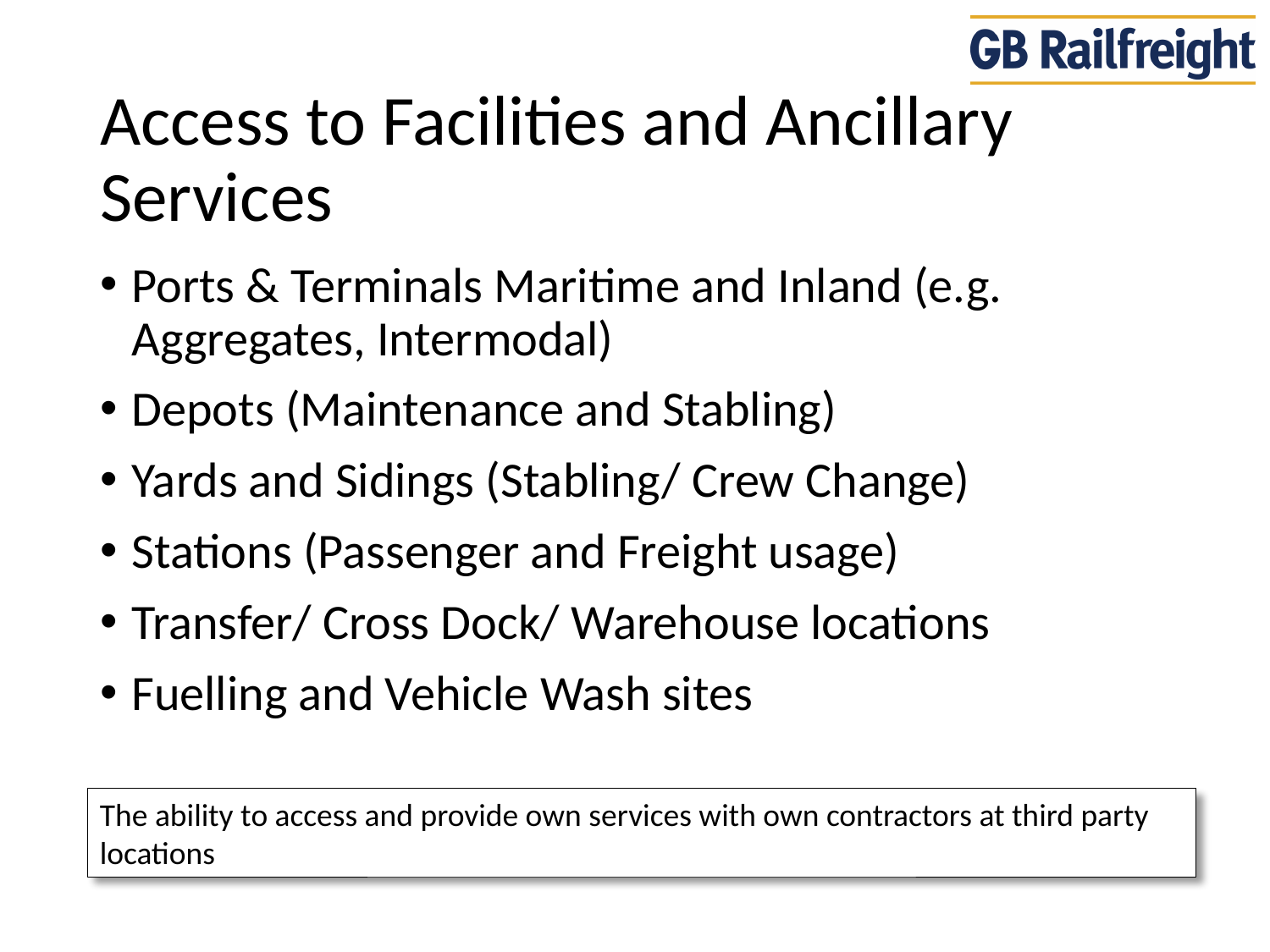

# Access to Facilities and Ancillary Services
Ports & Terminals Maritime and Inland (e.g. Aggregates, Intermodal)
Depots (Maintenance and Stabling)
Yards and Sidings (Stabling/ Crew Change)
Stations (Passenger and Freight usage)
Transfer/ Cross Dock/ Warehouse locations
Fuelling and Vehicle Wash sites

The ability to access and provide own services with own contractors at third party locations